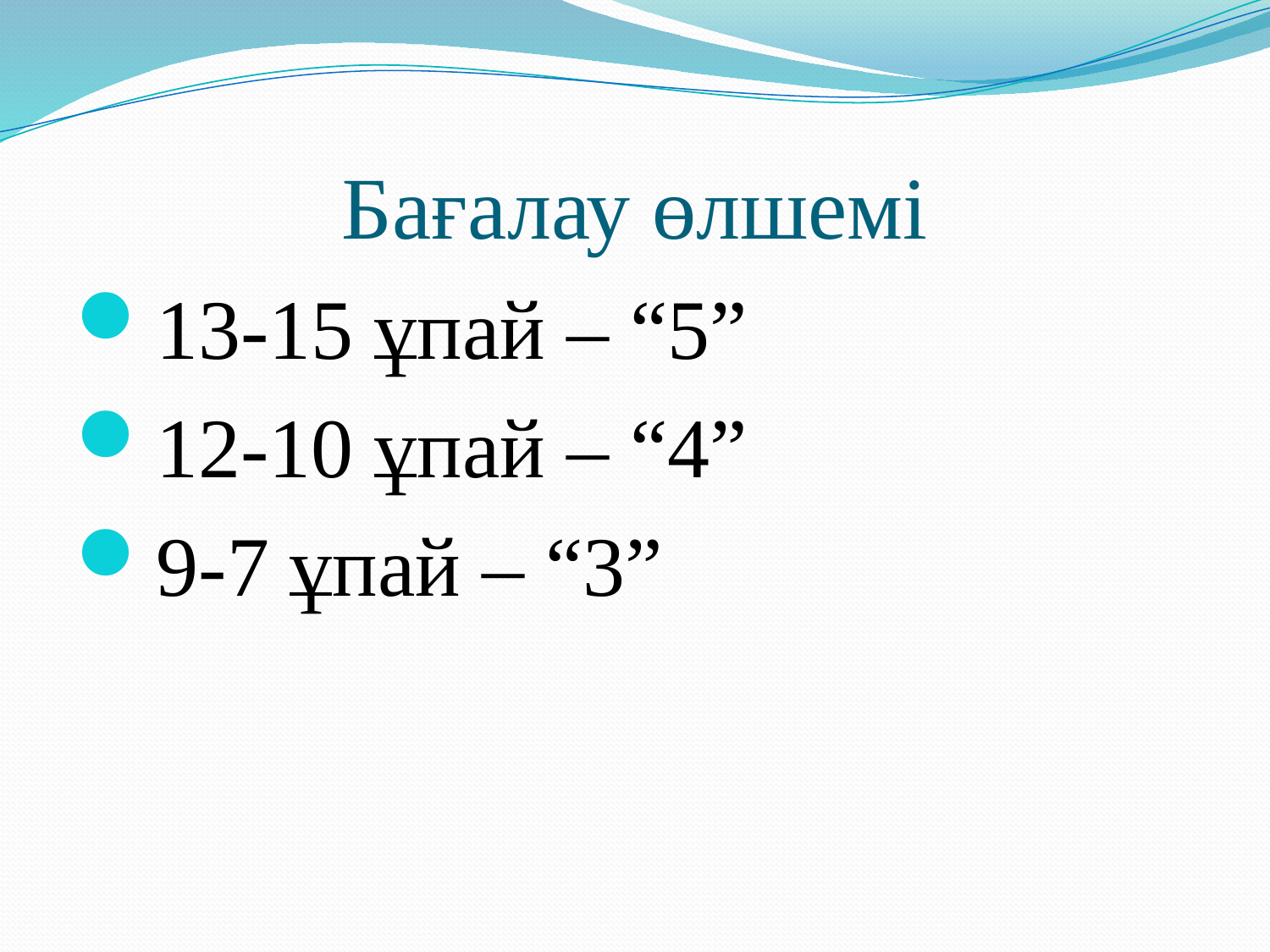

# Бағалау өлшемі
13-15 ұпай – “5”
12-10 ұпай – “4”
9-7 ұпай – “3”